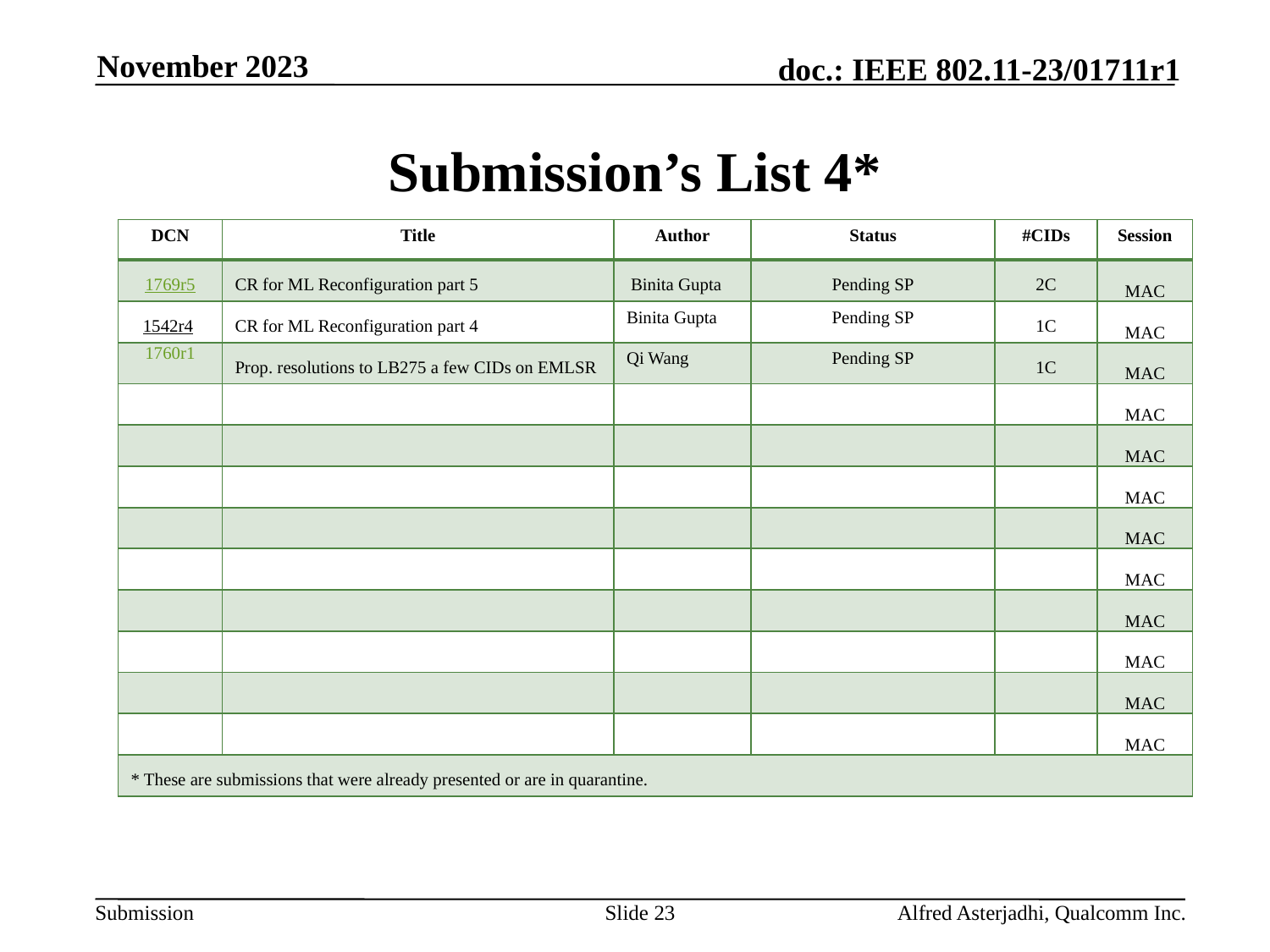

November 2023
# Submission’s List 4*
| DCN | Title | Author | Status | #CIDs | Session |
| --- | --- | --- | --- | --- | --- |
| 1769r5 | CR for ML Reconfiguration part 5 | Binita Gupta | Pending SP | 2C | MAC |
| 1542r4 | CR for ML Reconfiguration part 4 | Binita Gupta | Pending SP | 1C | MAC |
| 1760r1 | Prop. resolutions to LB275 a few CIDs on EMLSR | Qi Wang | Pending SP | 1C | MAC |
|  |  |  |  |  | MAC |
|  |  |  |  |  | MAC |
|  |  |  |  |  | MAC |
|  |  |  |  |  | MAC |
|  |  |  |  |  | MAC |
|  |  |  |  |  | MAC |
|  |  |  |  |  | MAC |
|  |  |  |  |  | MAC |
|  |  |  |  |  | MAC |
| \* These are submissions that were already presented or are in quarantine. |  |  |  |  |  |
Slide 23
Alfred Asterjadhi, Qualcomm Inc.